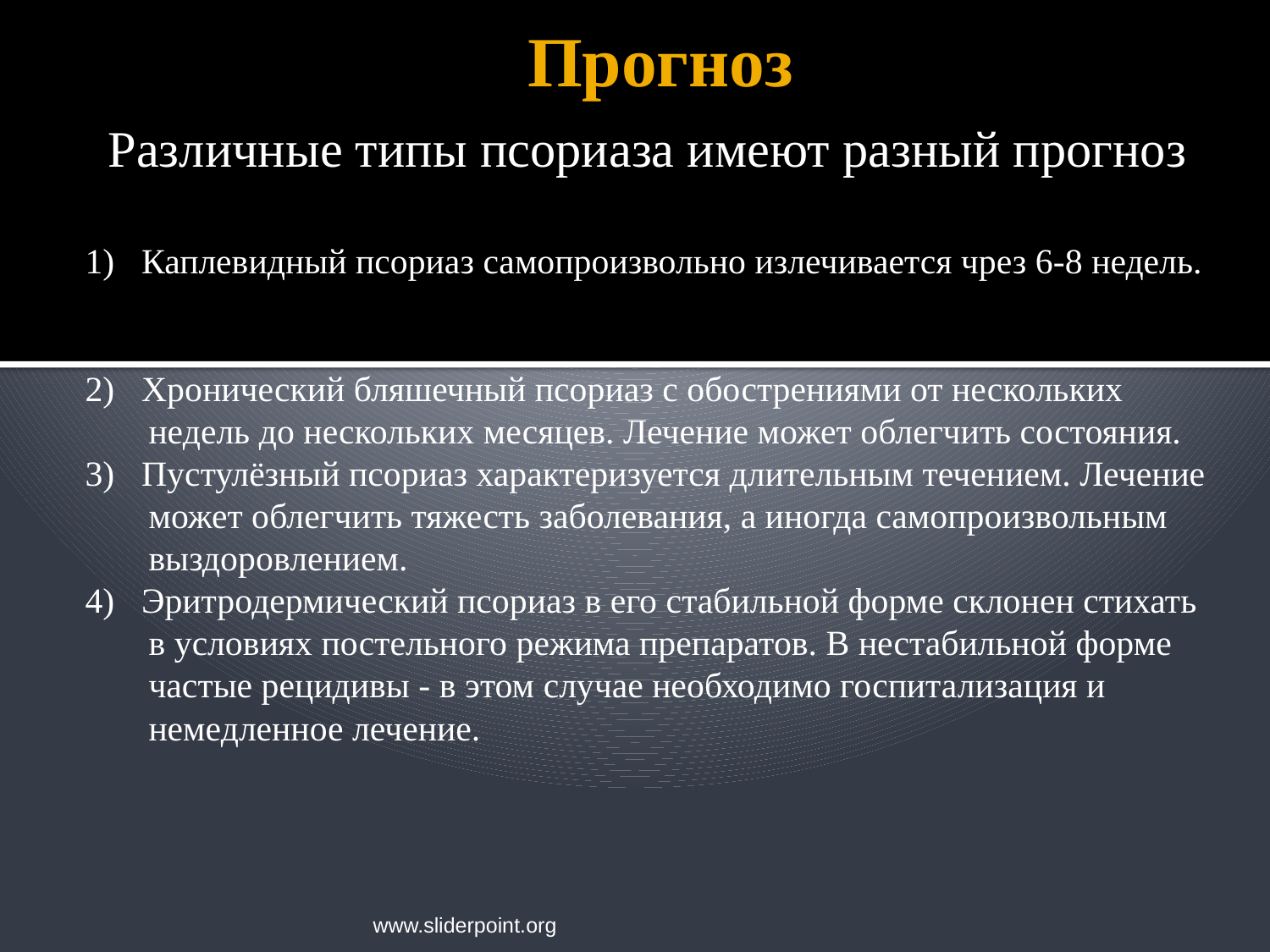

# Прогноз
Различные типы псориаза имеют разный прогноз

1)   Каплевидный псориаз самопроизвольно излечивается чрез 6-8 недель.

2)   Хронический бляшечный псориаз с обострениями от нескольких недель до нескольких месяцев. Лечение может облегчить состояния.
3)   Пустулёзный псориаз характеризуется длительным течением. Лечение может облегчить тяжесть заболевания, а иногда самопроизвольным выздоровлением.
4)   Эритродермический псориаз в его стабильной форме склонен стихать в условиях постельного режима препаратов. В нестабильной форме частые рецидивы - в этом случае необходимо госпитализация и немедленное лечение.
www.sliderpoint.org